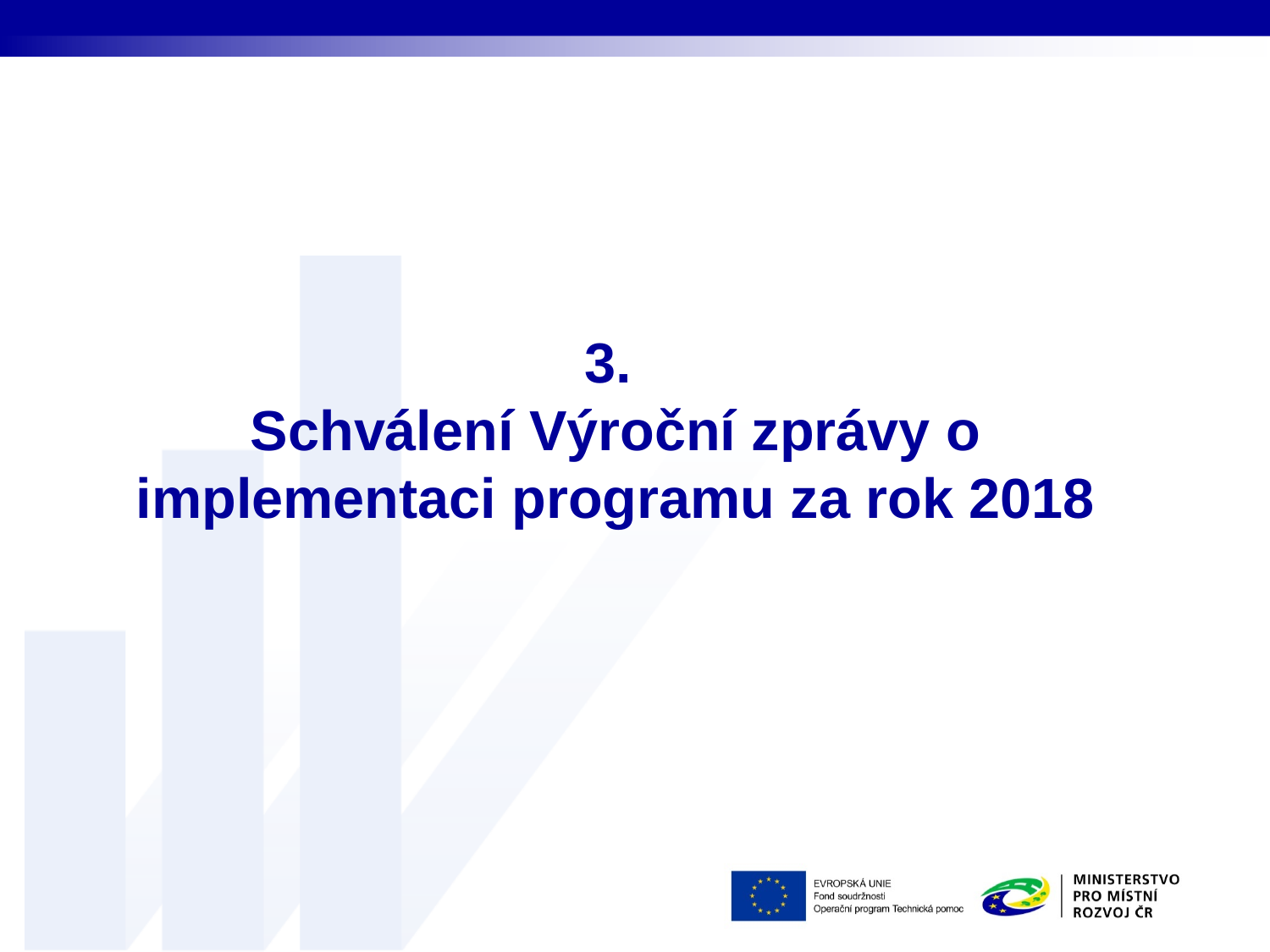

# 3. Schválení Výroční zprávy o implementaci programu za rok 2018